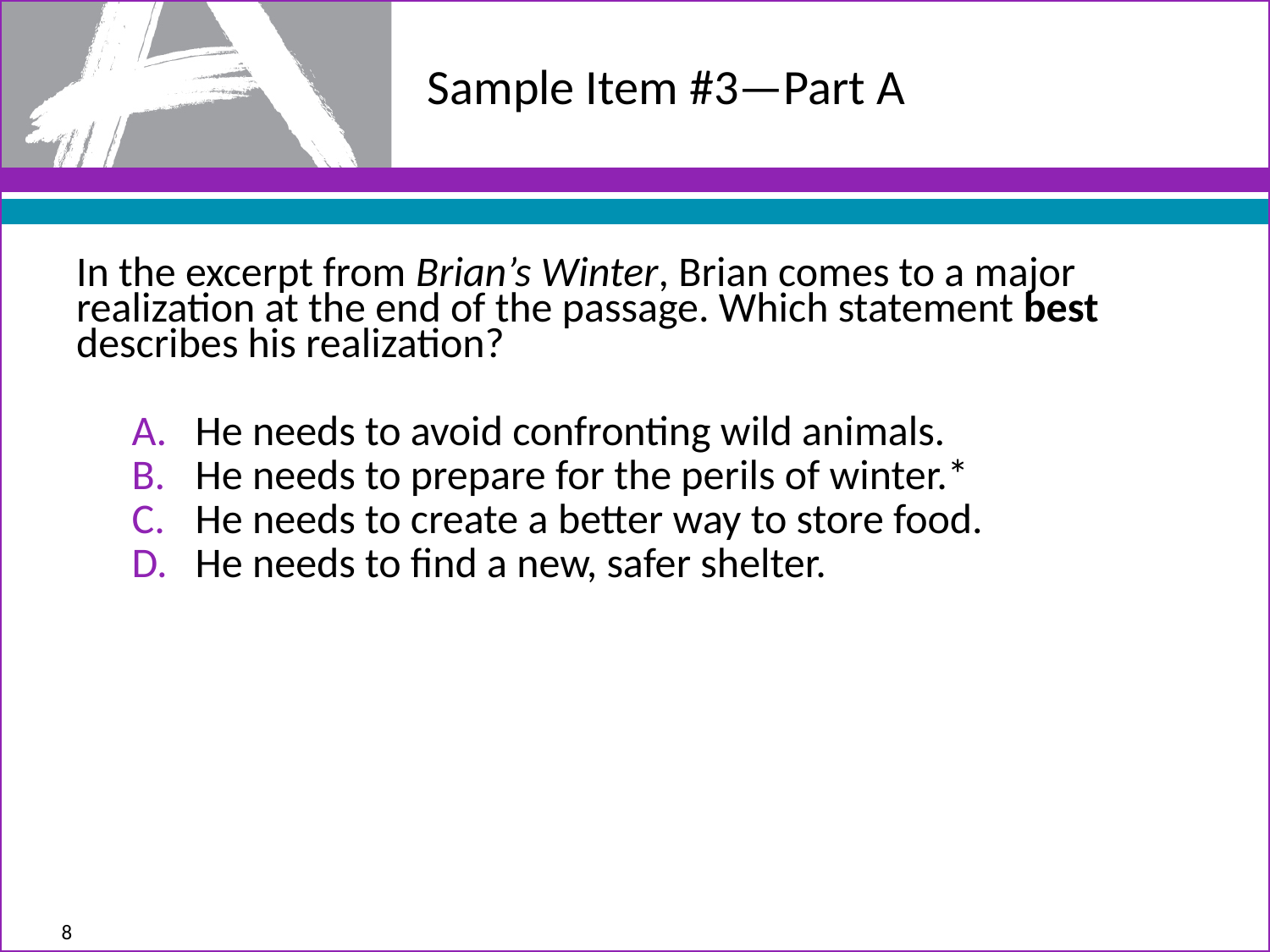

# Sample Item #3—Part A

In the excerpt from Brian’s Winter, Brian comes to a major realization at the end of the passage. Which statement best describes his realization?

He needs to avoid confronting wild animals.
He needs to prepare for the perils of winter.*
He needs to create a better way to store food.
He needs to find a new, safer shelter.

8